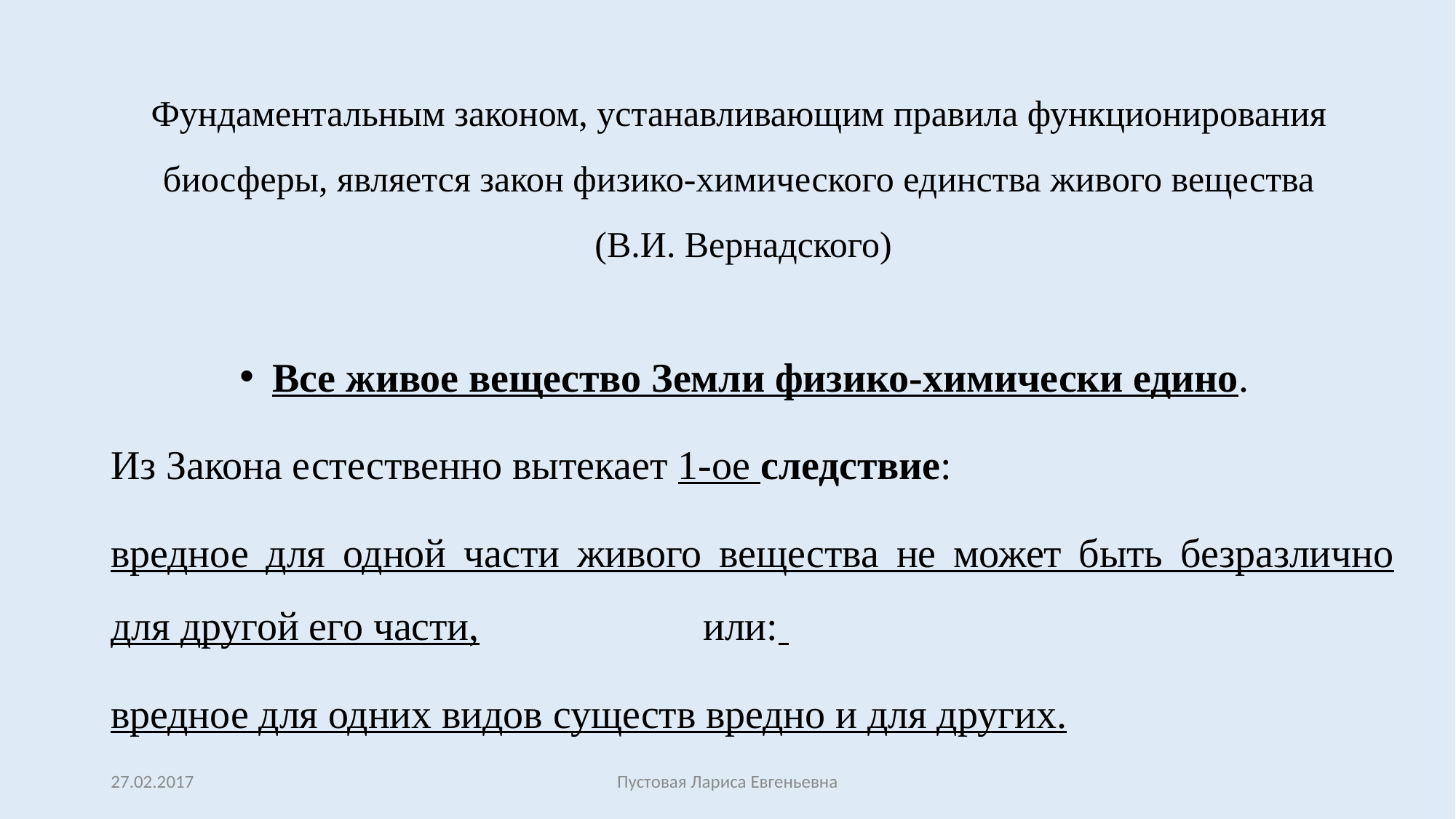

# Фундаментальным законом, устанавливающим правила функционирования биосферы, является закон физико-химического единства живого вещества (В.И. Вернадского)
Все живое вещество Земли физико-химически едино.
Из Закона естественно вытекает 1-ое следствие:
вредное для одной части живого вещества не может быть безразлично для другой его части,                      или:
вредное для одних видов существ вредно и для других.
27.02.2017
Пустовая Лариса Евгеньевна